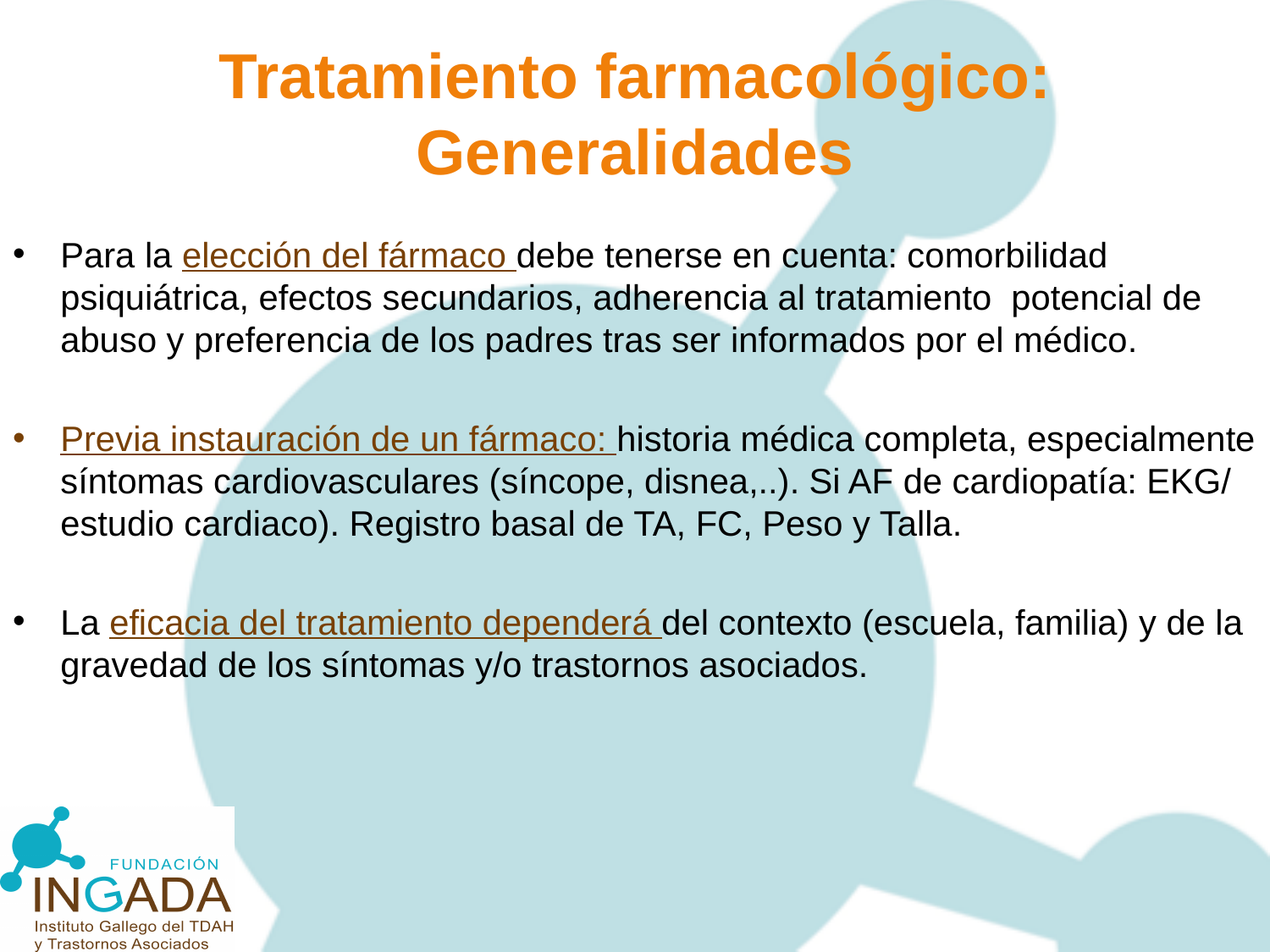

# Tratamiento farmacológico: Generalidades
Para la elección del fármaco debe tenerse en cuenta: comorbilidad psiquiátrica, efectos secundarios, adherencia al tratamiento  potencial de abuso y preferencia de los padres tras ser informados por el médico.

Previa instauración de un fármaco: historia médica completa, especialmente síntomas cardiovasculares (síncope, disnea,..). Si AF de cardiopatía: EKG/ estudio cardiaco). Registro basal de TA, FC, Peso y Talla.

La eficacia del tratamiento dependerá del contexto (escuela, familia) y de la gravedad de los síntomas y/o trastornos asociados.